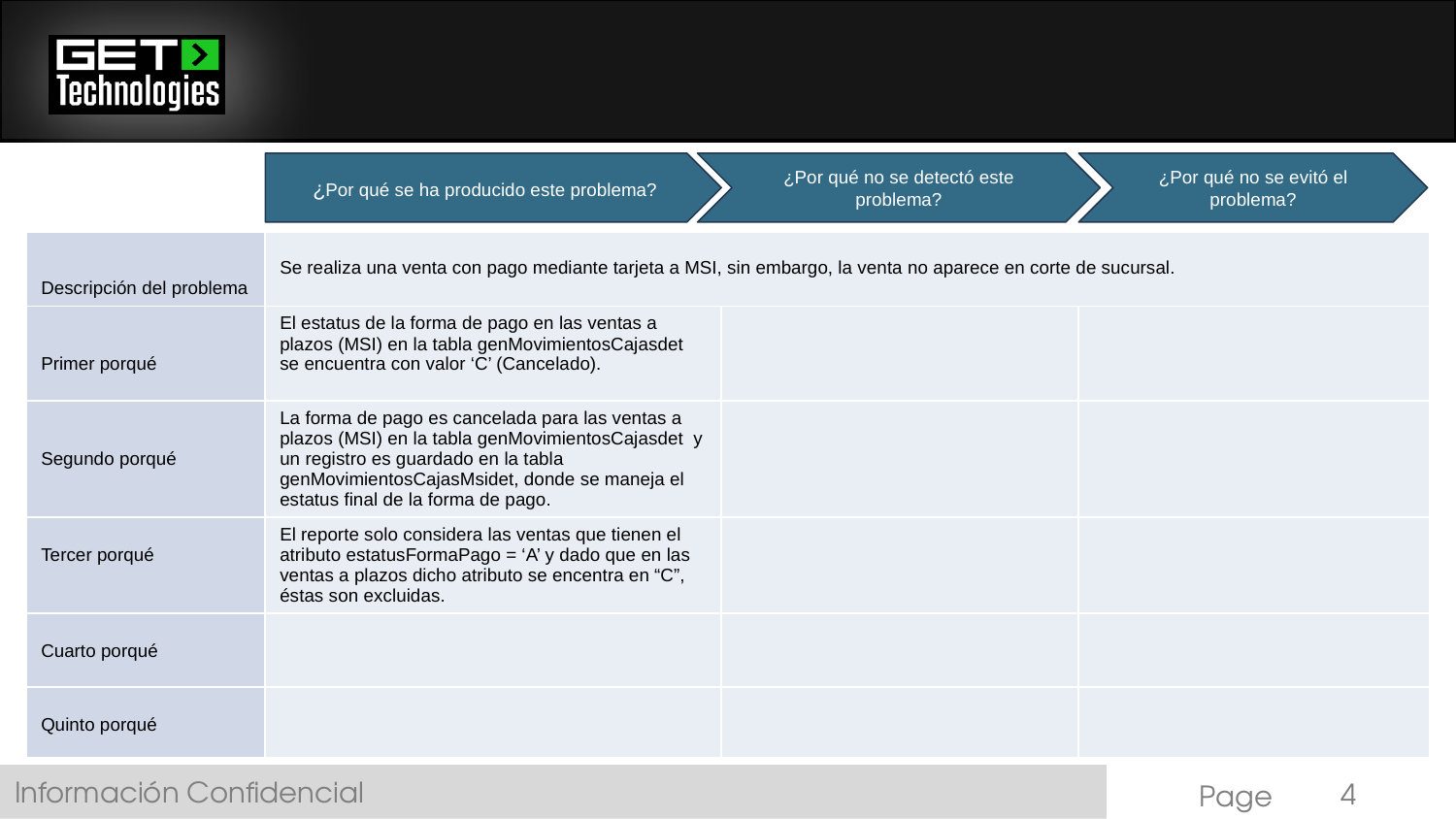

#
|  |  |  |  |
| --- | --- | --- | --- |
| Descripción del problema | Se realiza una venta con pago mediante tarjeta a MSI, sin embargo, la venta no aparece en corte de sucursal. |  |  |
| Primer porqué | El estatus de la forma de pago en las ventas a plazos (MSI) en la tabla genMovimientosCajasdet se encuentra con valor ‘C’ (Cancelado). |  |  |
| Segundo porqué | La forma de pago es cancelada para las ventas a plazos (MSI) en la tabla genMovimientosCajasdet y un registro es guardado en la tabla genMovimientosCajasMsidet, donde se maneja el estatus final de la forma de pago. |  |  |
| Tercer porqué | El reporte solo considera las ventas que tienen el atributo estatusFormaPago = ‘A’ y dado que en las ventas a plazos dicho atributo se encentra en “C”, éstas son excluidas. |  |  |
| Cuarto porqué |  |  |  |
| Quinto porqué |  |  |  |
¿Por qué se ha producido este problema?
¿Por qué no se detectó este problema?
¿Por qué no se evitó el problema?
4